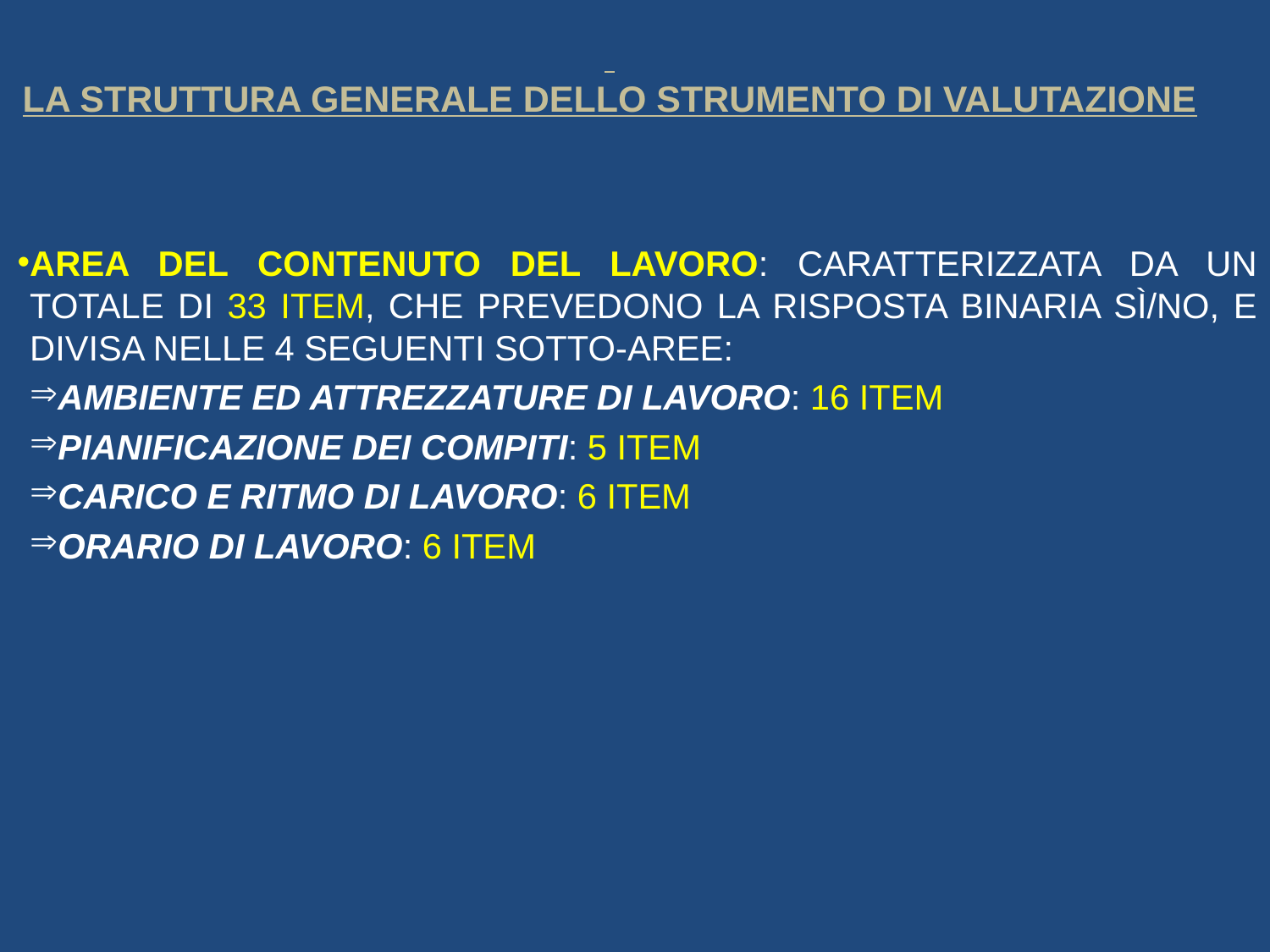

# LA STRUTTURA GENERALE DELLO STRUMENTO DI VALUTAZIONE
AREA DEL CONTENUTO DEL LAVORO: CARATTERIZZATA DA UN TOTALE DI 33 ITEM, CHE PREVEDONO LA RISPOSTA BINARIA SÌ/NO, E DIVISA NELLE 4 SEGUENTI SOTTO-AREE:
AMBIENTE ED ATTREZZATURE DI LAVORO: 16 ITEM
PIANIFICAZIONE DEI COMPITI: 5 ITEM
CARICO E RITMO DI LAVORO: 6 ITEM
ORARIO DI LAVORO: 6 ITEM